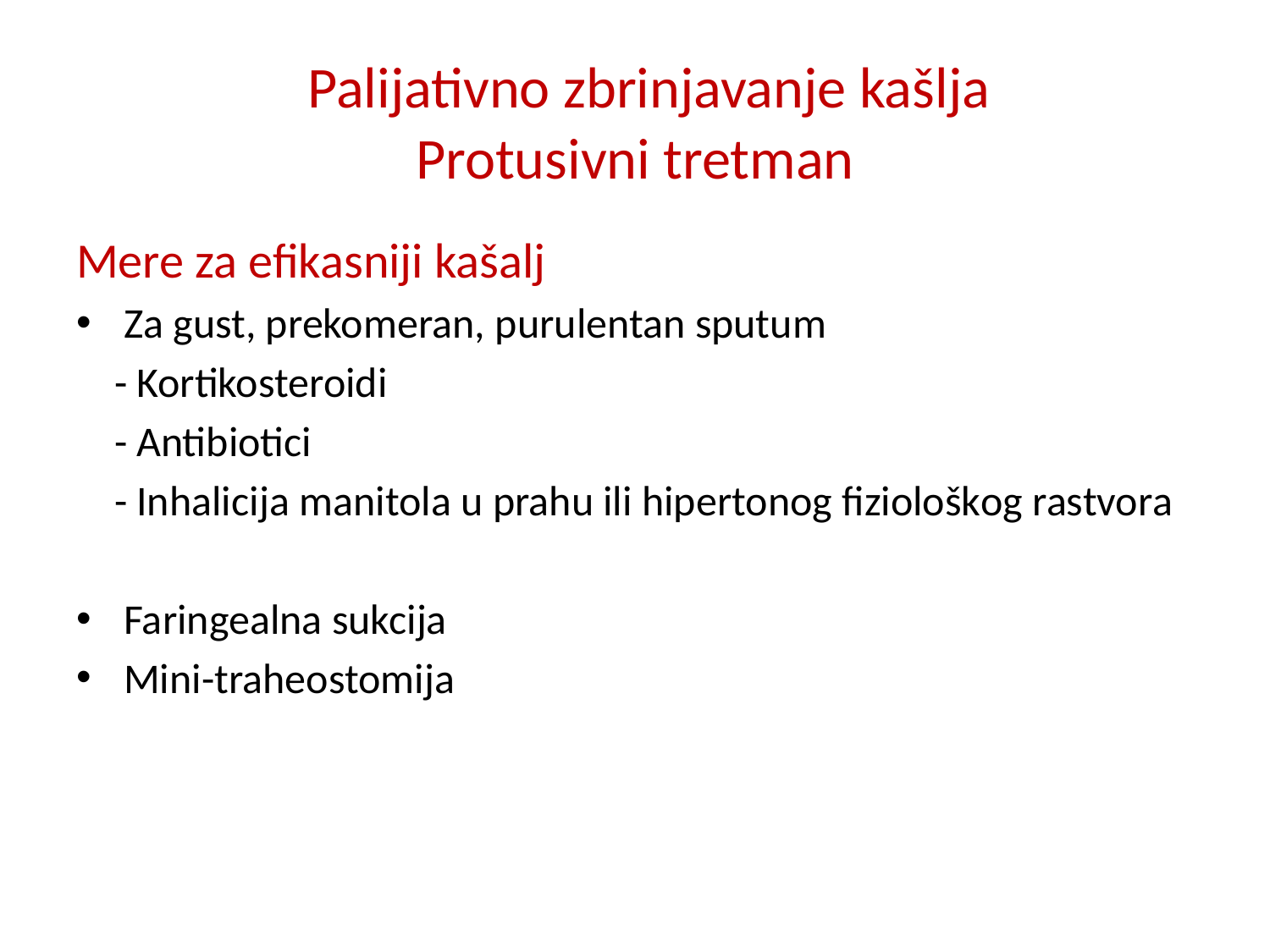

# Palijativno zbrinjavanje kašlja Protusivni tretman
Mere za efikasniji kašalj
Za gust, prekomeran, purulentan sputum
    - Kortikosteroidi
    - Antibiotici
    - Inhalicija manitola u prahu ili hipertonog fiziološkog rastvora

Faringealna sukcija
Mini-traheostomija